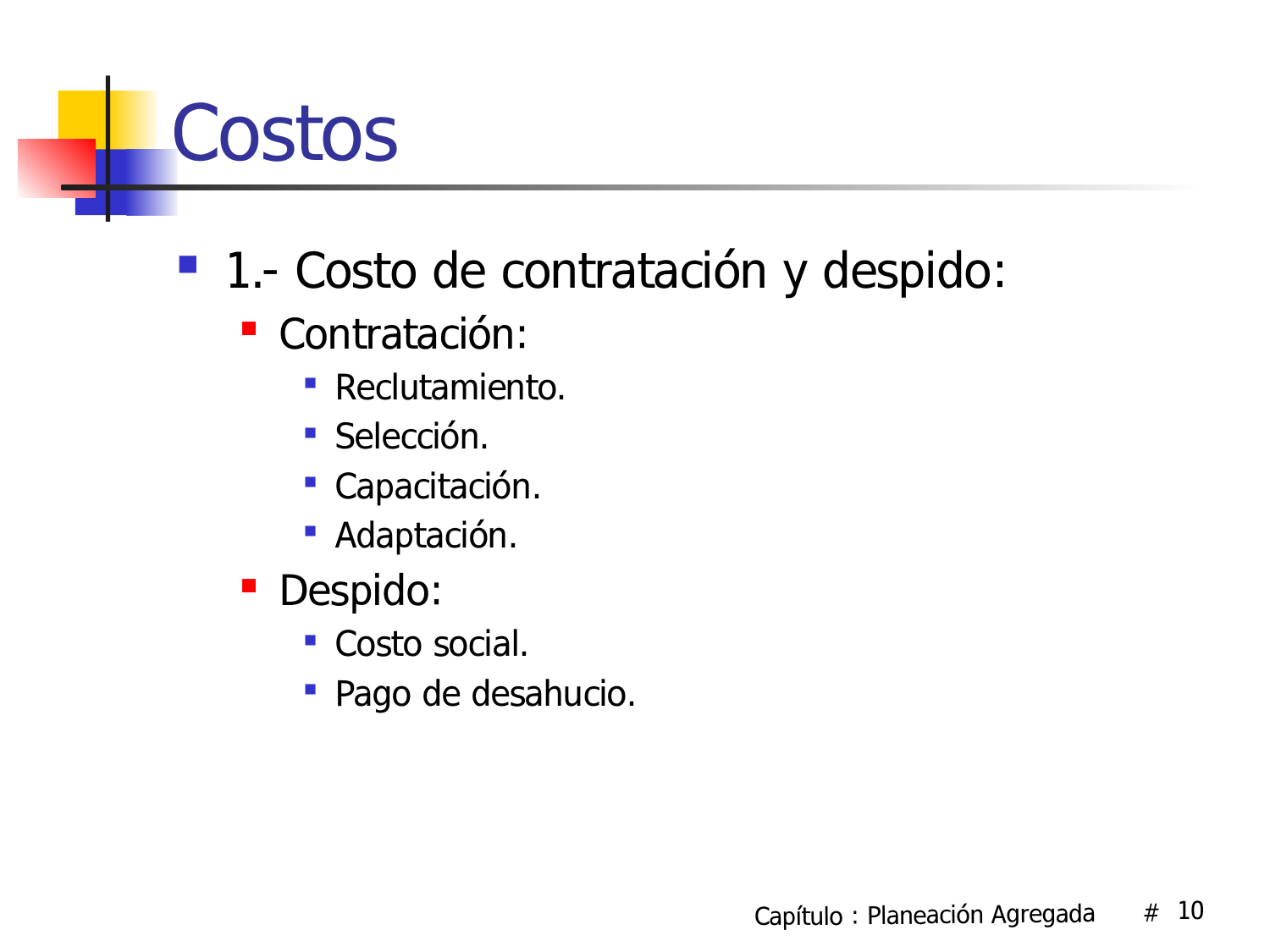

# Costos
1.- Costo de contratación y despido:
Contratación:
Reclutamiento.
Selección.
Capacitación.
Adaptación.
Despido:
Costo social.
Pago de desahucio.
10
Capítulo : Planeación Agregada      #